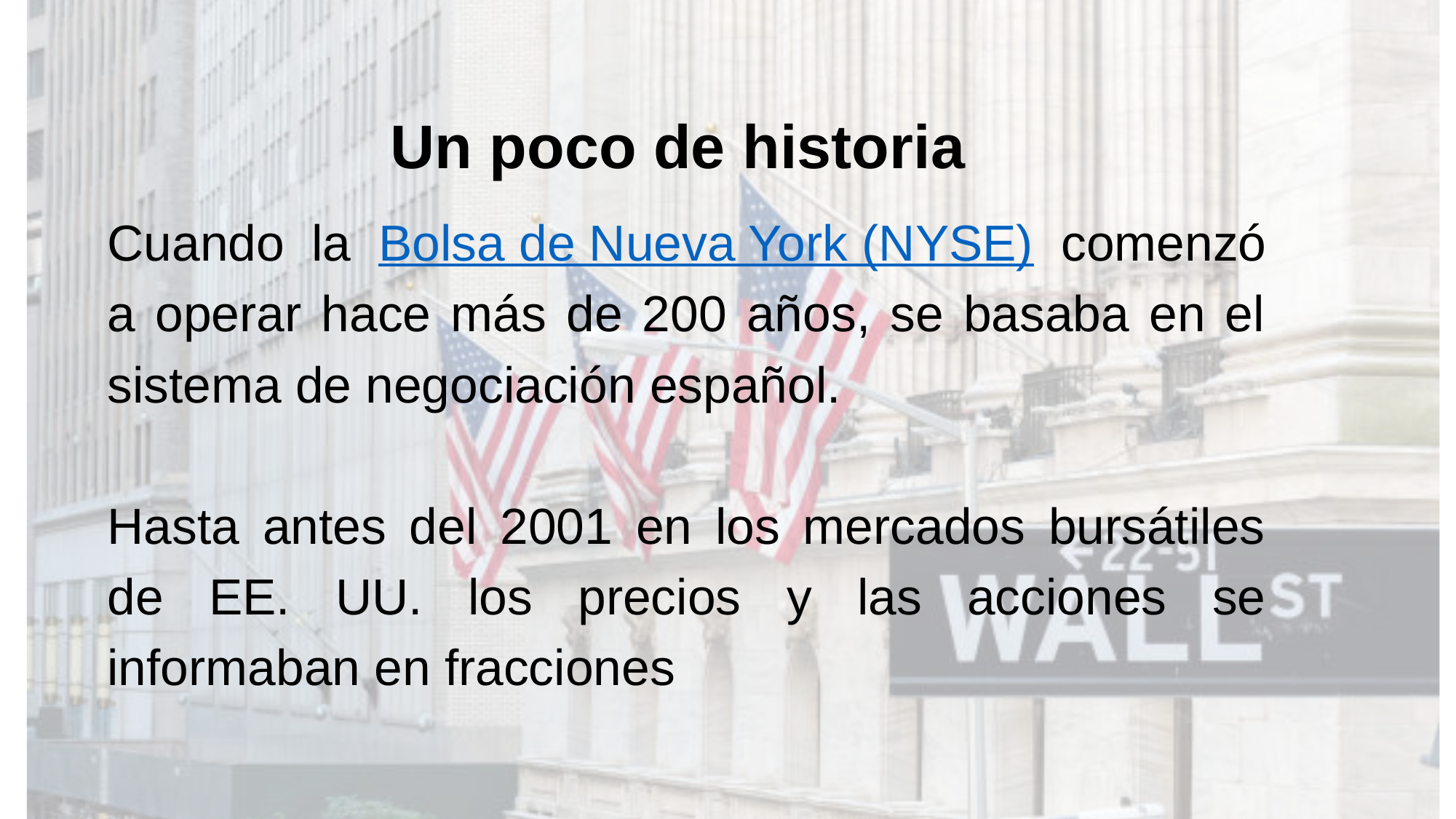

Un poco de historia
Cuando la Bolsa de Nueva York (NYSE) comenzó a operar hace más de 200 años, se basaba en el sistema de negociación español.

Hasta antes del 2001 en los mercados bursátiles de EE. UU. los precios y las acciones se informaban en fracciones